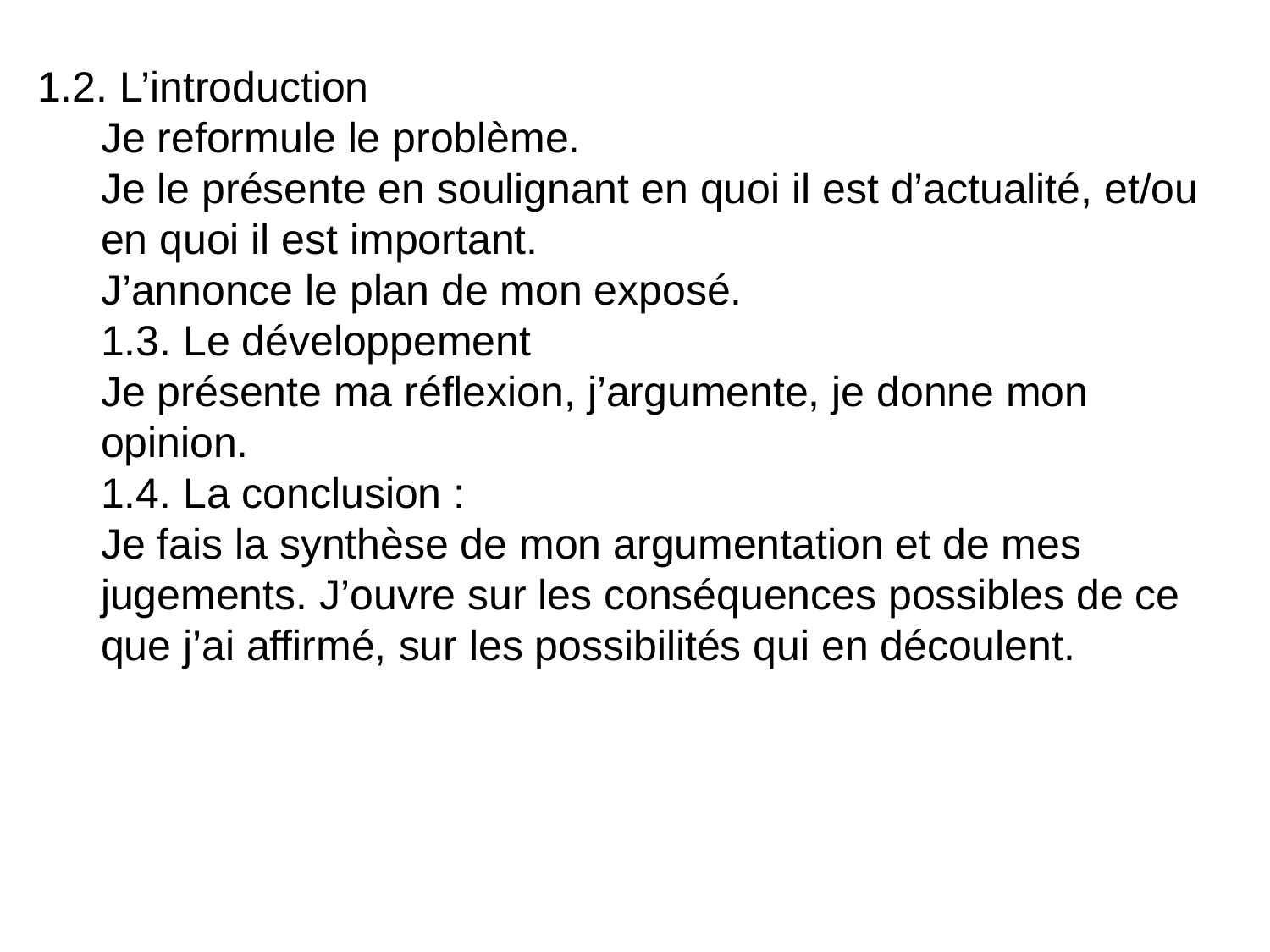

1.2. L’introduction
Je reformule le problème.
Je le présente en soulignant en quoi il est d’actualité, et/ou en quoi il est important.
J’annonce le plan de mon exposé.
1.3. Le développement
Je présente ma réflexion, j’argumente, je donne mon opinion.
1.4. La conclusion :
Je fais la synthèse de mon argumentation et de mes jugements. J’ouvre sur les conséquences possibles de ce que j’ai affirmé, sur les possibilités qui en découlent.